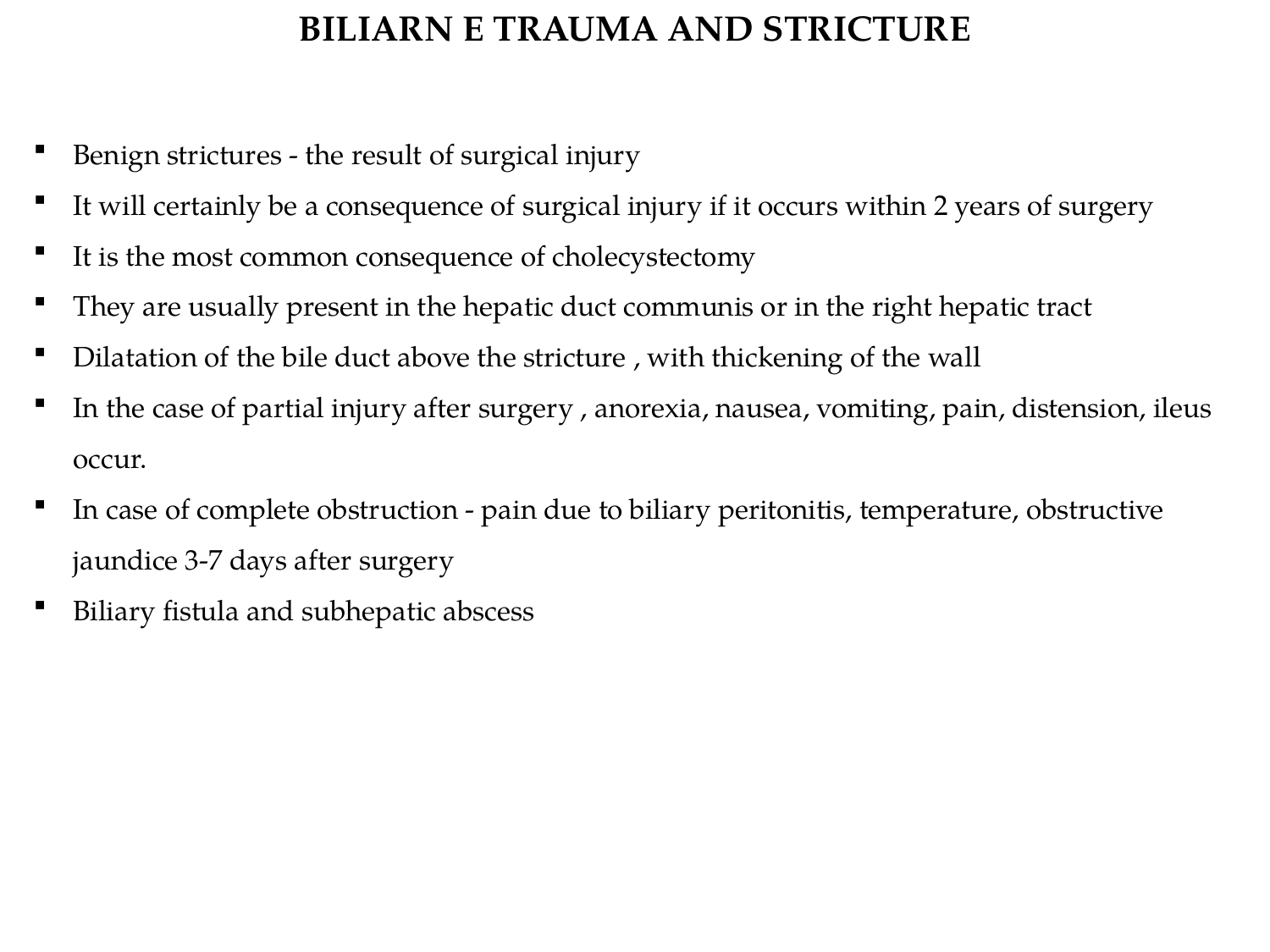

BILIARN E TRAUMA AND STRICTURE
Benign strictures - the result of surgical injury
It will certainly be a consequence of surgical injury if it occurs within 2 years of surgery
It is the most common consequence of cholecystectomy
They are usually present in the hepatic duct communis or in the right hepatic tract
Dilatation of the bile duct above the stricture , with thickening of the wall
In the case of partial injury after surgery , anorexia, nausea, vomiting, pain, distension, ileus occur.
In case of complete obstruction - pain due to biliary peritonitis, temperature, obstructive jaundice 3-7 days after surgery
Biliary fistula and subhepatic abscess